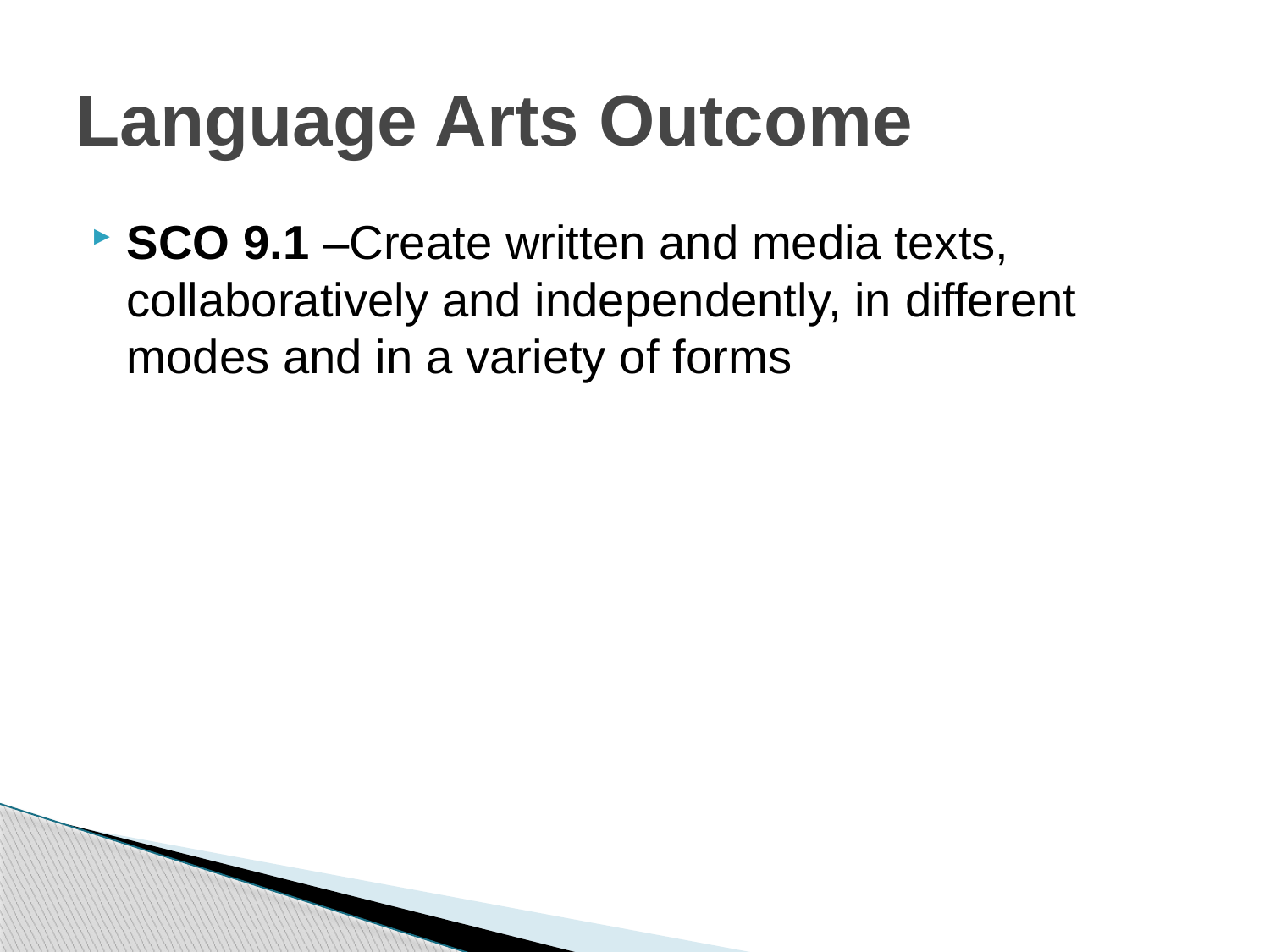

# Language Arts Outcome
SCO 9.1 –Create written and media texts, collaboratively and independently, in different modes and in a variety of forms